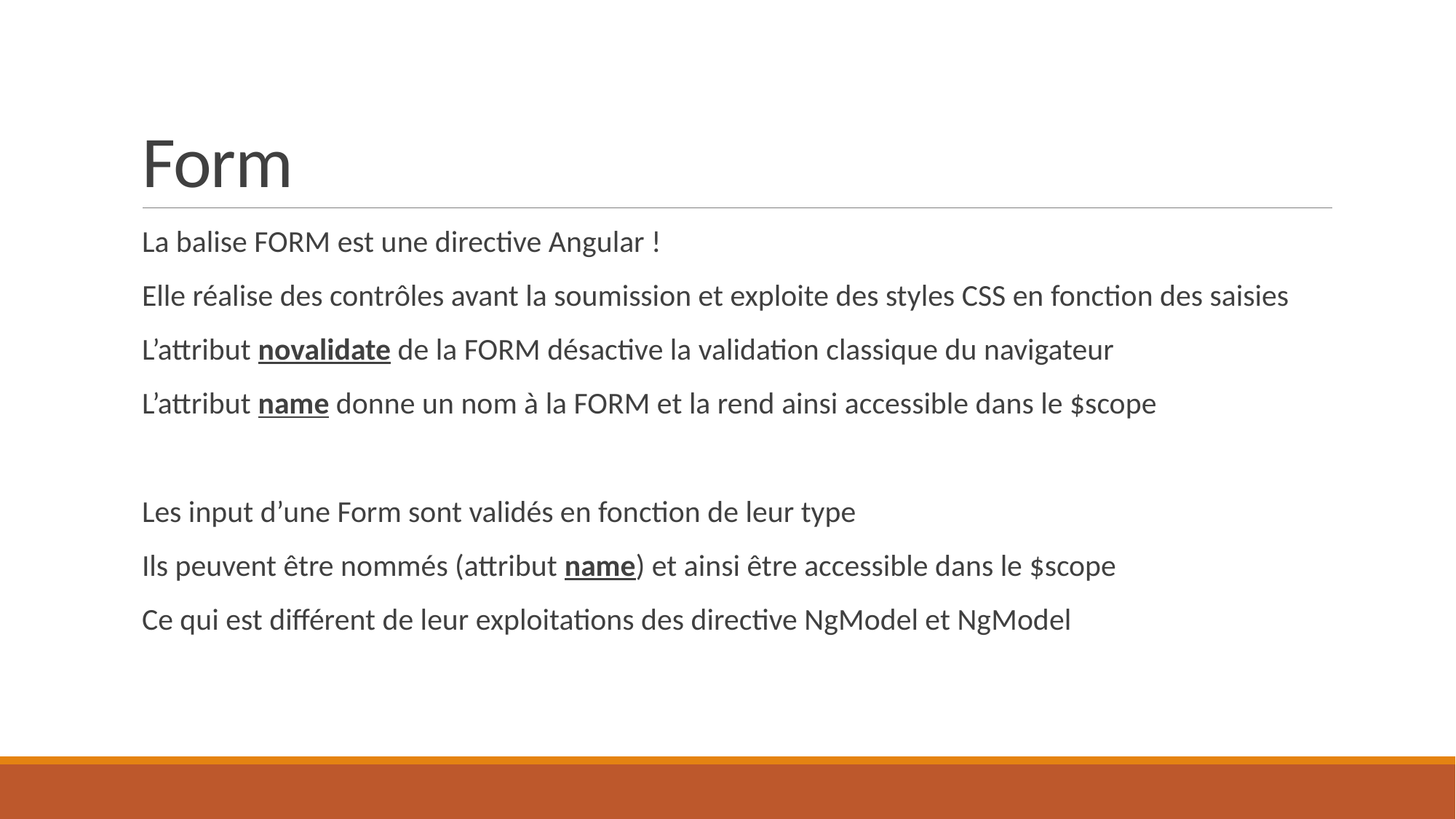

# Form
La balise FORM est une directive Angular !
Elle réalise des contrôles avant la soumission et exploite des styles CSS en fonction des saisies
L’attribut novalidate de la FORM désactive la validation classique du navigateur
L’attribut name donne un nom à la FORM et la rend ainsi accessible dans le $scope

Les input d’une Form sont validés en fonction de leur type
Ils peuvent être nommés (attribut name) et ainsi être accessible dans le $scope
Ce qui est différent de leur exploitations des directive NgModel et NgModel